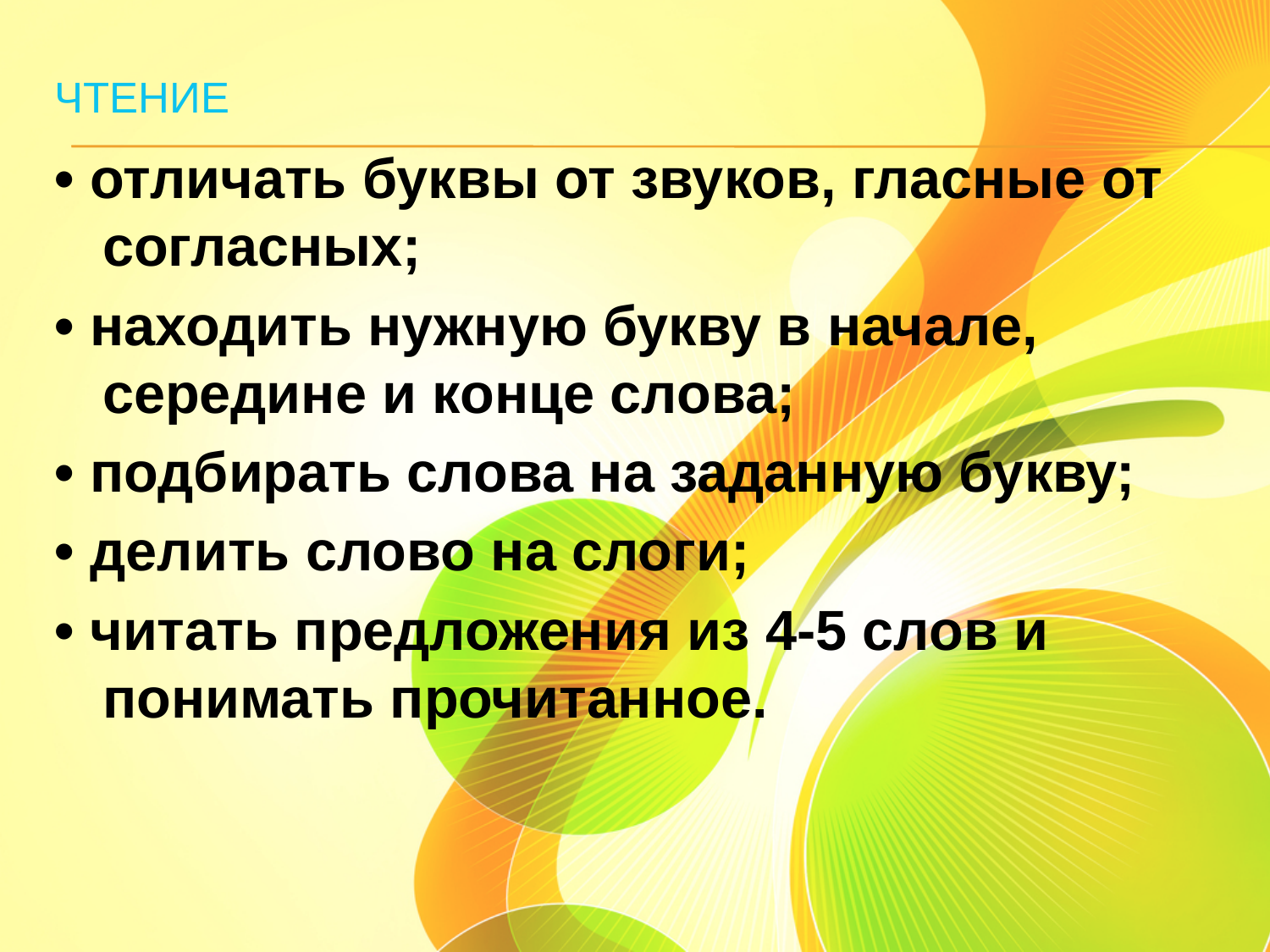

# Чтение
• отличать буквы от звуков, гласные от согласных;
• находить нужную букву в начале, середине и конце слова;
• подбирать слова на заданную букву;
• делить слово на слоги;
• читать предложения из 4-5 слов и понимать прочитанное.